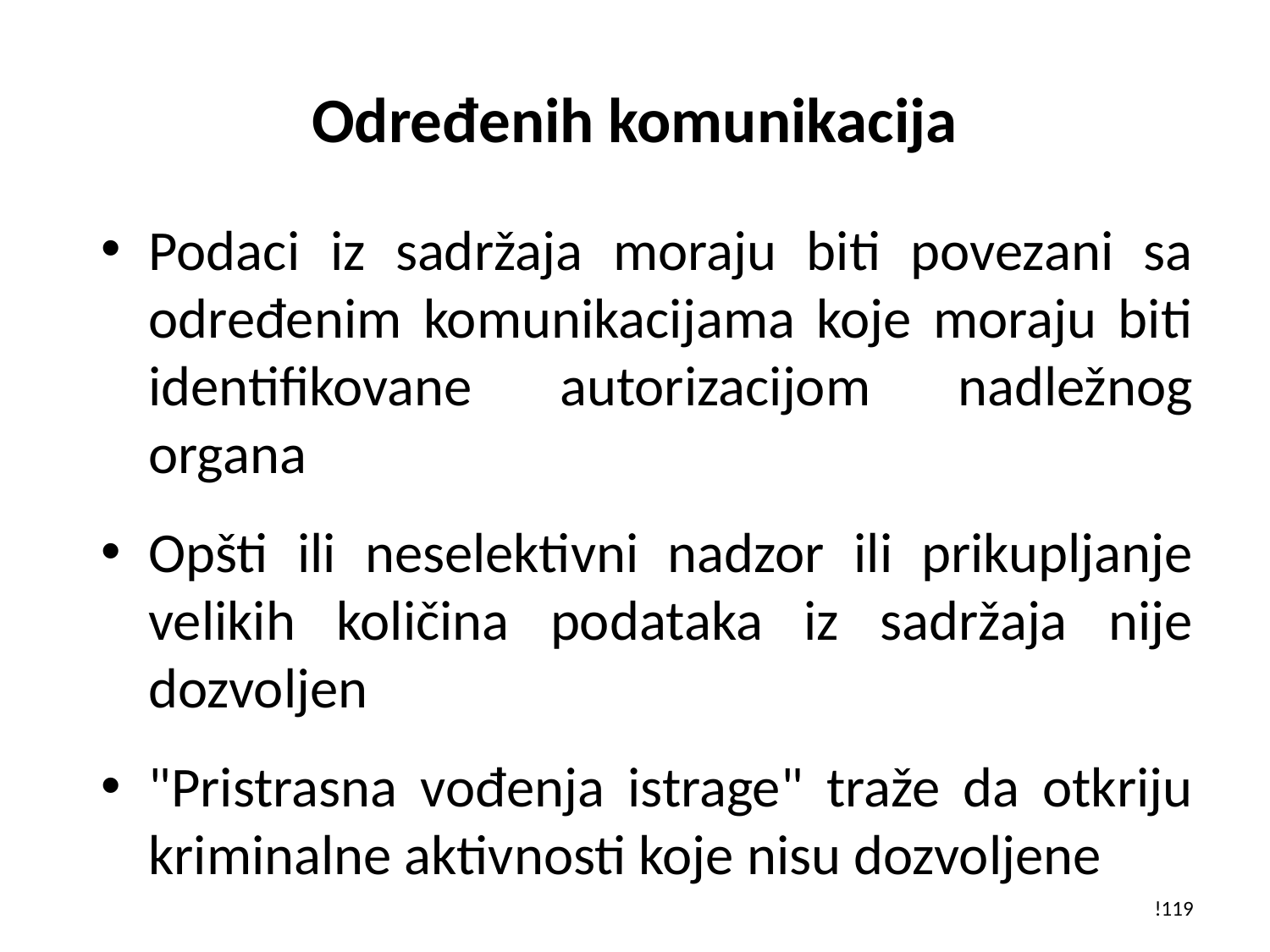

# Određenih komunikacija
Podaci iz sadržaja moraju biti povezani sa određenim komunikacijama koje moraju biti identifikovane autorizacijom nadležnog organa
Opšti ili neselektivni nadzor ili prikupljanje velikih količina podataka iz sadržaja nije dozvoljen
"Pristrasna vođenja istrage" traže da otkriju kriminalne aktivnosti koje nisu dozvoljene
!119